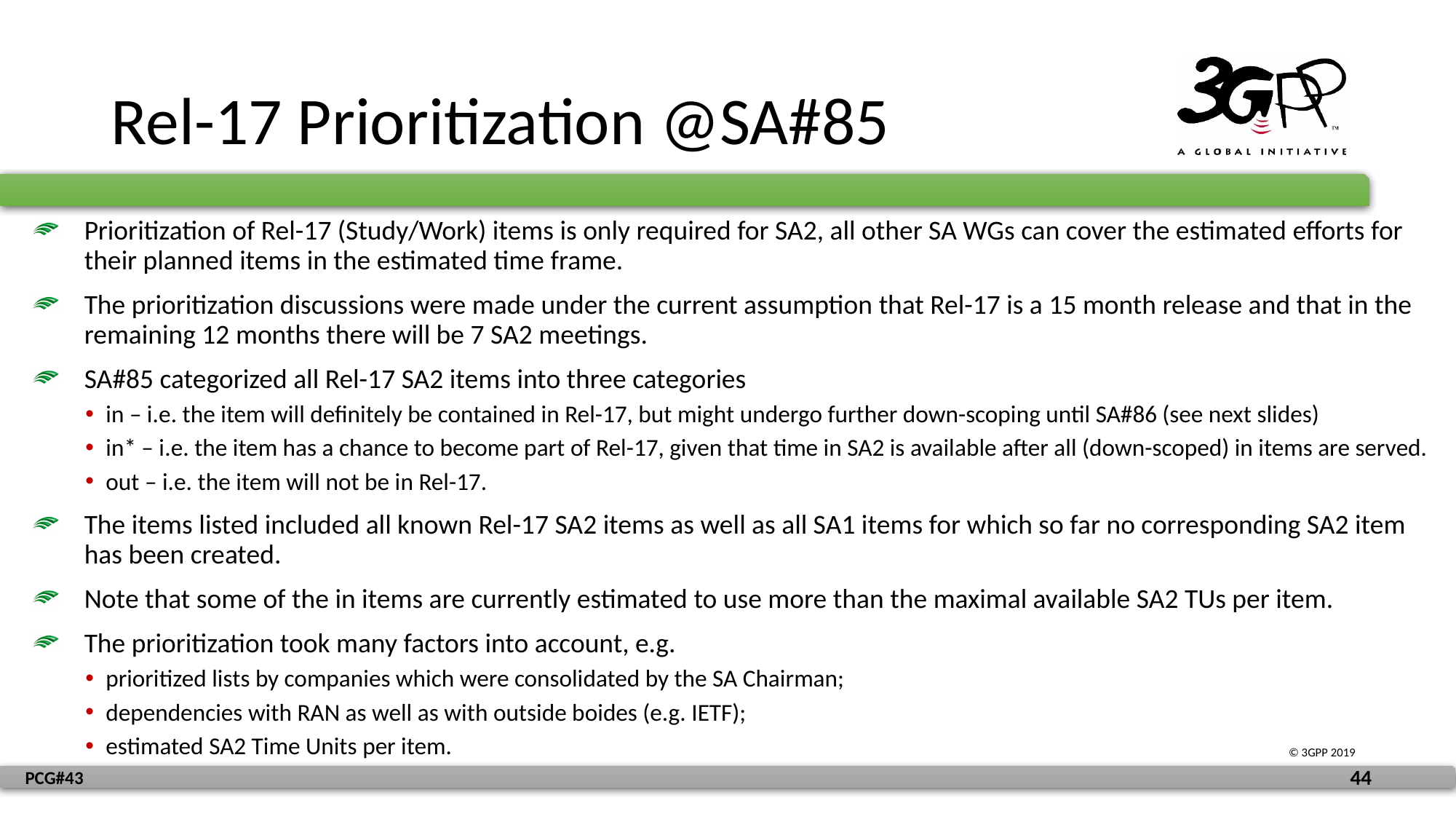

# Rel-17 Prioritization @SA#85
Prioritization of Rel-17 (Study/Work) items is only required for SA2, all other SA WGs can cover the estimated efforts for their planned items in the estimated time frame.
The prioritization discussions were made under the current assumption that Rel-17 is a 15 month release and that in the remaining 12 months there will be 7 SA2 meetings.
SA#85 categorized all Rel-17 SA2 items into three categories
in – i.e. the item will definitely be contained in Rel-17, but might undergo further down-scoping until SA#86 (see next slides)
in* – i.e. the item has a chance to become part of Rel-17, given that time in SA2 is available after all (down-scoped) in items are served.
out – i.e. the item will not be in Rel-17.
The items listed included all known Rel-17 SA2 items as well as all SA1 items for which so far no corresponding SA2 item has been created.
Note that some of the in items are currently estimated to use more than the maximal available SA2 TUs per item.
The prioritization took many factors into account, e.g.
prioritized lists by companies which were consolidated by the SA Chairman;
dependencies with RAN as well as with outside boides (e.g. IETF);
estimated SA2 Time Units per item.